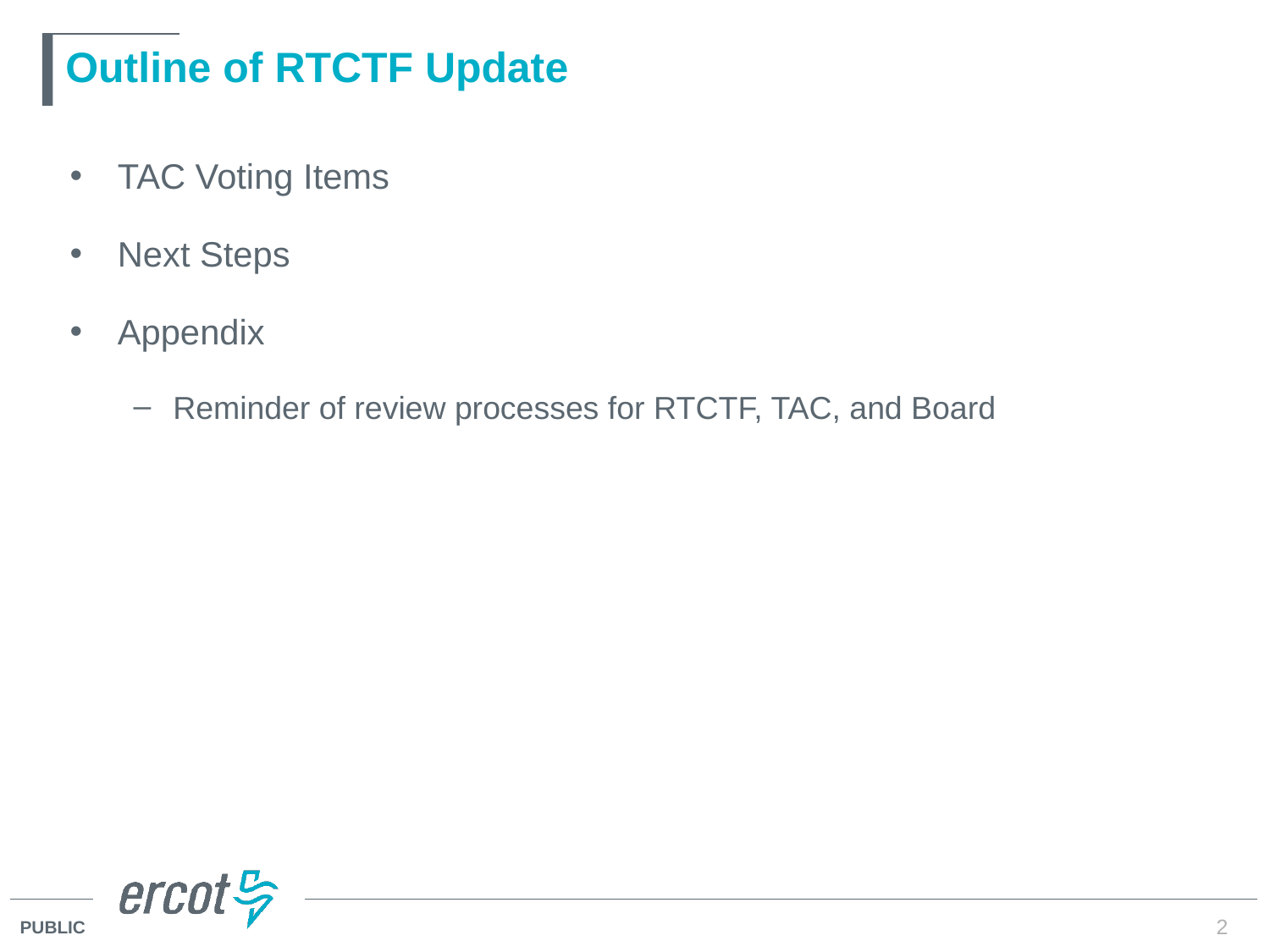

# Outline of RTCTF Update
TAC Voting Items
Next Steps
Appendix
Reminder of review processes for RTCTF, TAC, and Board

2